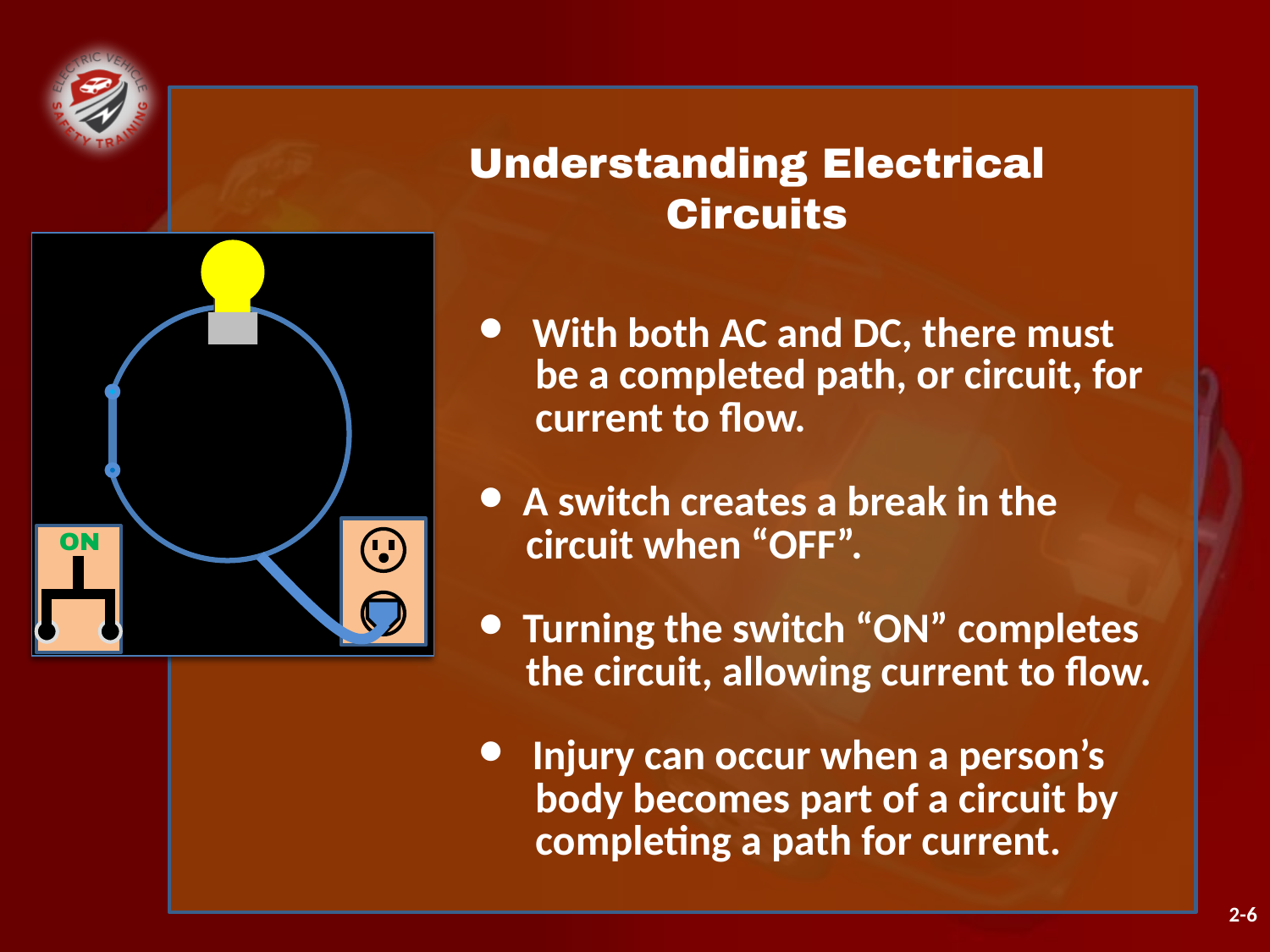

Understanding Electrical Circuits

OFF

ON

   With both AC and DC, there must
      be a completed path, or circuit, for
      current to flow.

  A switch creates a break in the
     circuit when “OFF”.

  Turning the switch “ON” completes
     the circuit, allowing current to flow.

   Injury can occur when a person’s
      body becomes part of a circuit by
      completing a path for current.

2-6